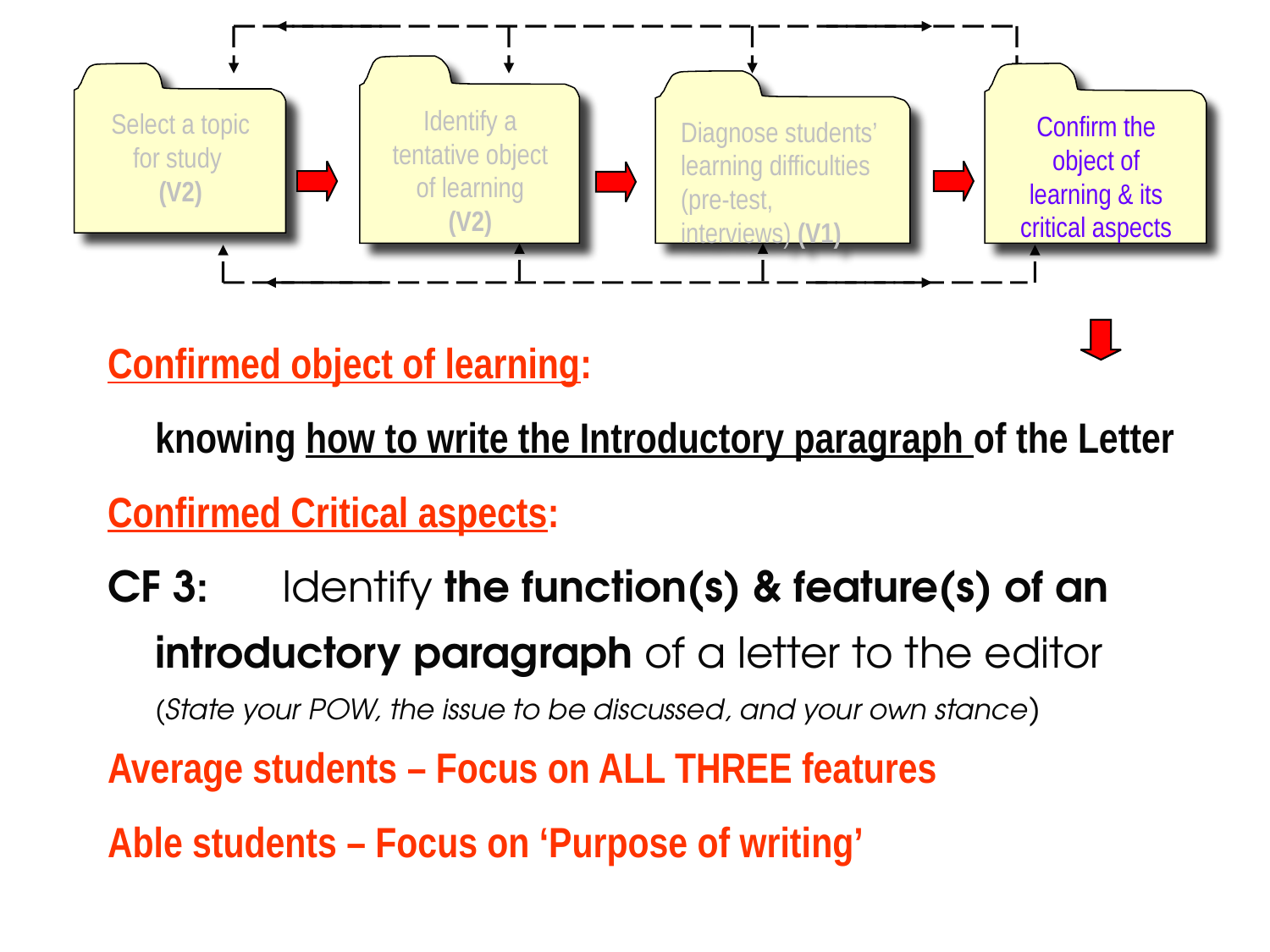

Identify a tentative object of learning
(V2)
Select a topic for study
(V2)
Confirm the object of learning & its critical aspects
Diagnose students’ learning difficulties (pre-test, interviews) (V1)

Confirmed object of learning:
	knowing how to write the Introductory paragraph of the Letter
Confirmed Critical aspects:
CF 3:	Identify the function(s) & feature(s) of an 	introductory paragraph of a letter to the editor
	(State your POW, the issue to be discussed, and your own stance)
Average students – Focus on ALL THREE features
Able students – Focus on ‘Purpose of writing’